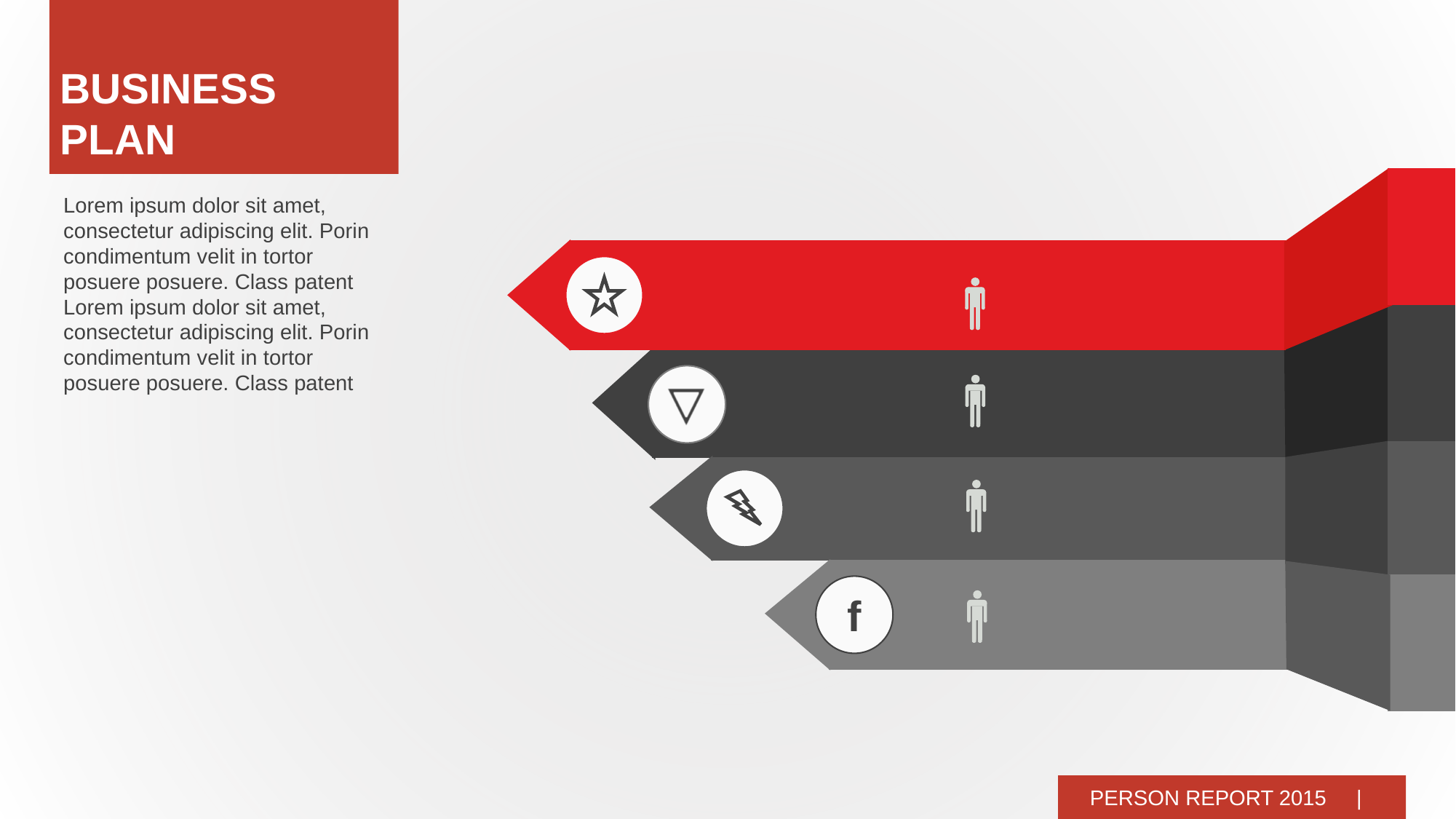

BUSINESS
PLAN

f

Lorem ipsum dolor sit amet, consectetur adipiscing elit. Porin condimentum velit in tortor posuere posuere. Class patent Lorem ipsum dolor sit amet, consectetur adipiscing elit. Porin condimentum velit in tortor posuere posuere. Class patent

PERSON REPORT 2015     |